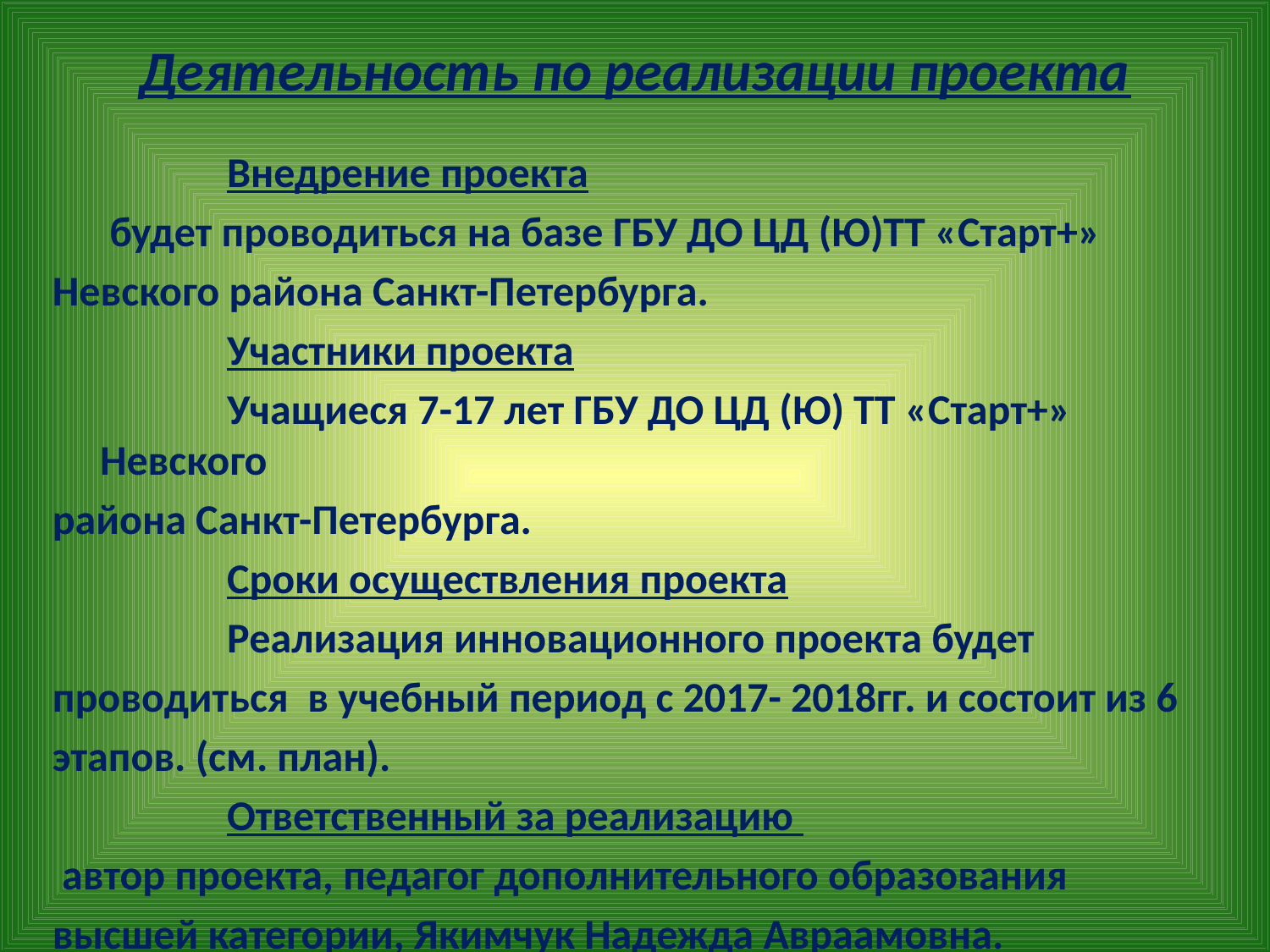

# Деятельность по реализации проекта
		Внедрение проекта
	 будет проводиться на базе ГБУ ДО ЦД (Ю)ТТ «Старт+»
Невского района Санкт-Петербурга.
		Участники проекта
		Учащиеся 7-17 лет ГБУ ДО ЦД (Ю) ТТ «Старт+» Невского
района Санкт-Петербурга.
		Сроки осуществления проекта
		Реализация инновационного проекта будет
проводиться  в учебный период с 2017- 2018гг. и состоит из 6
этапов. (см. план).
		Ответственный за реализацию
 автор проекта, педагог дополнительного образования
высшей категории, Якимчук Надежда Авраамовна.